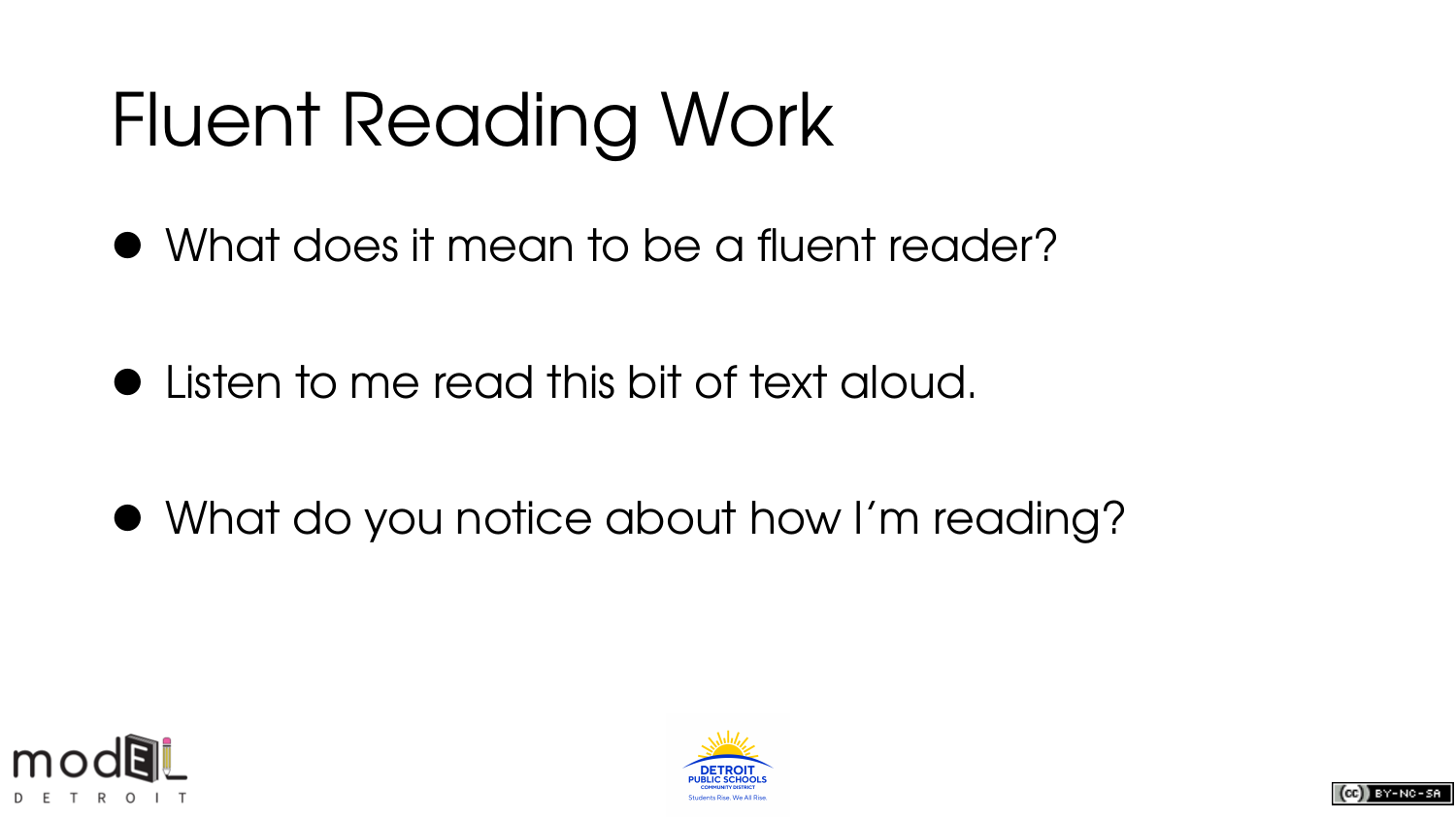

# Fluent Reading Work
What does it mean to be a fluent reader?

Listen to me read this bit of text aloud.

What do you notice about how I’m reading?